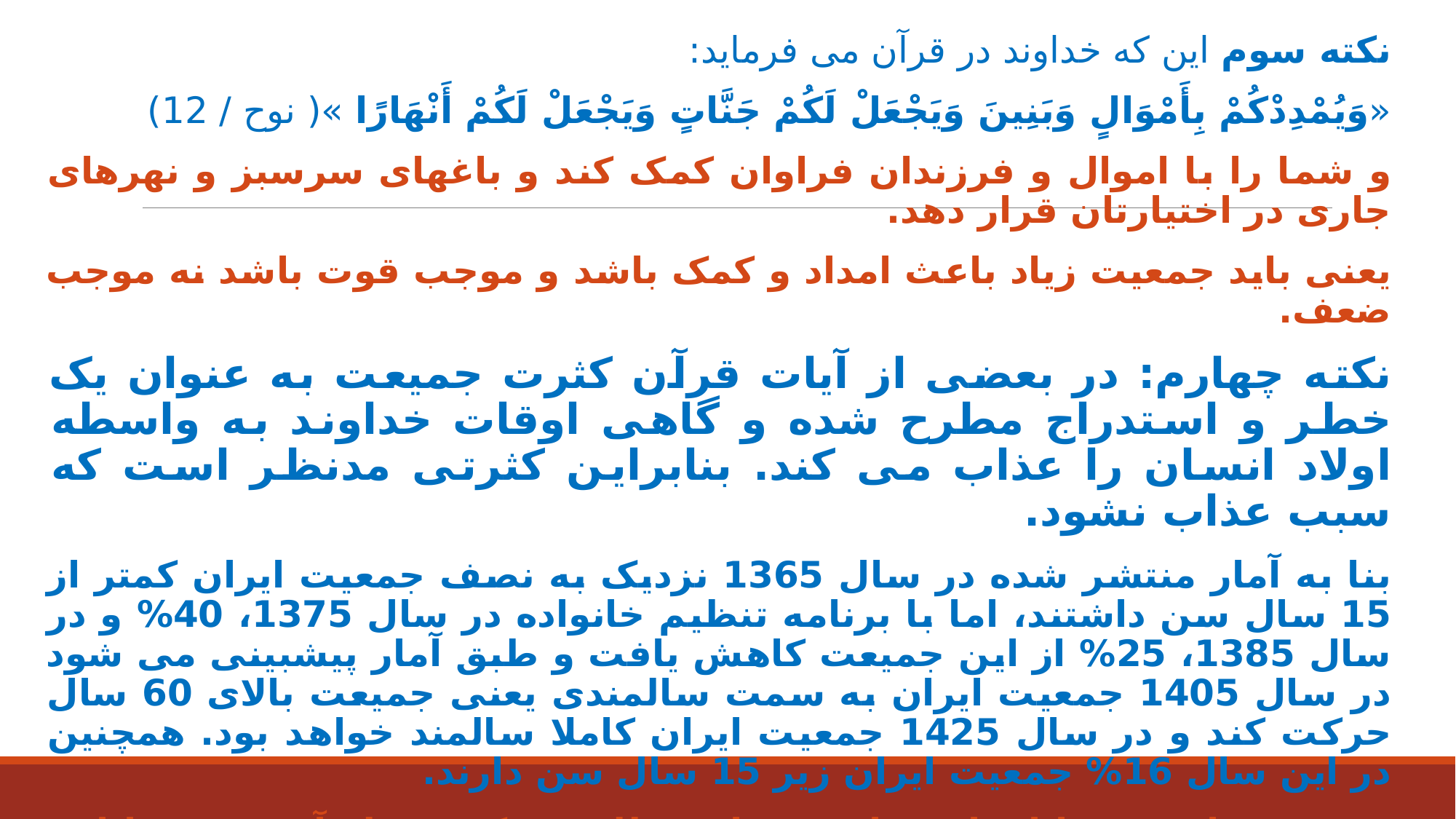

نکته سوم این که خداوند در قرآن می فرماید:
«وَیُمْدِدْکُمْ بِأَمْوَالٍ وَبَنِینَ وَیَجْعَلْ لَکُمْ جَنَّاتٍ وَیَجْعَلْ لَکُمْ أَنْهَارًا »( نوح / 12)
و شما را با اموال و فرزندان فراوان کمک کند و باغهاى سرسبز و نهرهاى جارى در اختیارتان قرار دهد.
یعنی باید جمعیت زیاد باعث امداد و کمک باشد و موجب قوت باشد نه موجب ضعف.
نکته چهارم: در بعضی از آیات قرآن کثرت جمیعت به عنوان یک خطر و استدراج مطرح شده و گاهی اوقات خداوند به واسطه اولاد انسان را عذاب می کند. بنابراین کثرتی مدنظر است که سبب عذاب نشود.
بنا به آمار منتشر شده در سال 1365 نزدیک به نصف جمعیت ایران کمتر از 15 سال سن داشتند، اما با برنامه تنظیم خانواده در سال 1375، 40% و در سال 1385، 25% از این جمیعت کاهش یافت و طبق آمار پیش­بینی می شود در سال 1405 جمعیت ایران به سمت سالمندی یعنی جمیعت بالای 60 سال حرکت کند و در سال 1425 جمعیت ایران کاملا سالمند خواهد بود. همچنین در این سال 16% جمعیت ایران زیر 15 سال سن دارند.
مرحوم صاحب وسائل بابی را به عنوان مطلوبیت کثرت ولد آورده و روایاتی را در این باب آورده است که قطعی و علی الاجماع است، و معنی کلی و اولیه روایات محدودیت جمعیت و نسل نیست و معنی و حکم ثانوی این روایات افزایش زاد و ولد با وجود شرایط است.